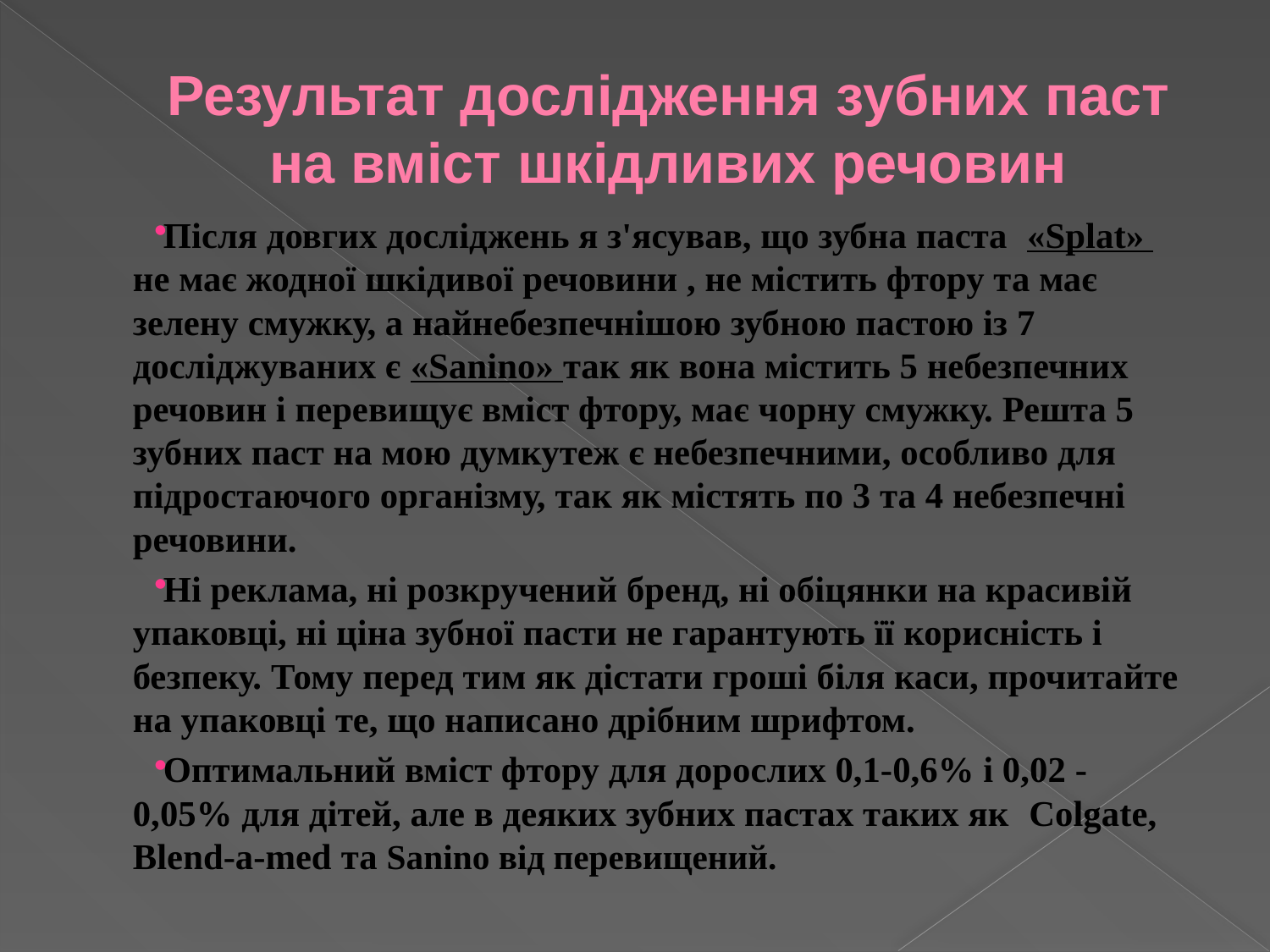

# Результат дослідження зубних паст на вміст шкідливих речовин
Після довгих досліджень я з'ясував, що зубна паста  «Splat»  не має жодної шкідивої речовини , не містить фтору та має зелену смужку, а найнебезпечнішою зубною пастою із 7 досліджуваних є «Sanino» так як вона містить 5 небезпечних речовин і перевищує вміст фтору, має чорну смужку. Решта 5 зубних паст на мою думкутеж є небезпечними, особливо для підростаючого організму, так як містять по 3 та 4 небезпечні речовини.
Ні реклама, ні розкручений бренд, ні обіцянки на красивій упаковці, ні ціна зубної пасти не гарантують її корисність і безпеку. Тому перед тим як дістати гроші біля каси, прочитайте на упаковці те, що написано дрібним шрифтом.
Оптимальний вміст фтору для дорослих 0,1-0,6% і 0,02 - 0,05% для дітей, але в деяких зубних пастах таких як  Colgate, Blend-a-med та Sanino від перевищений.